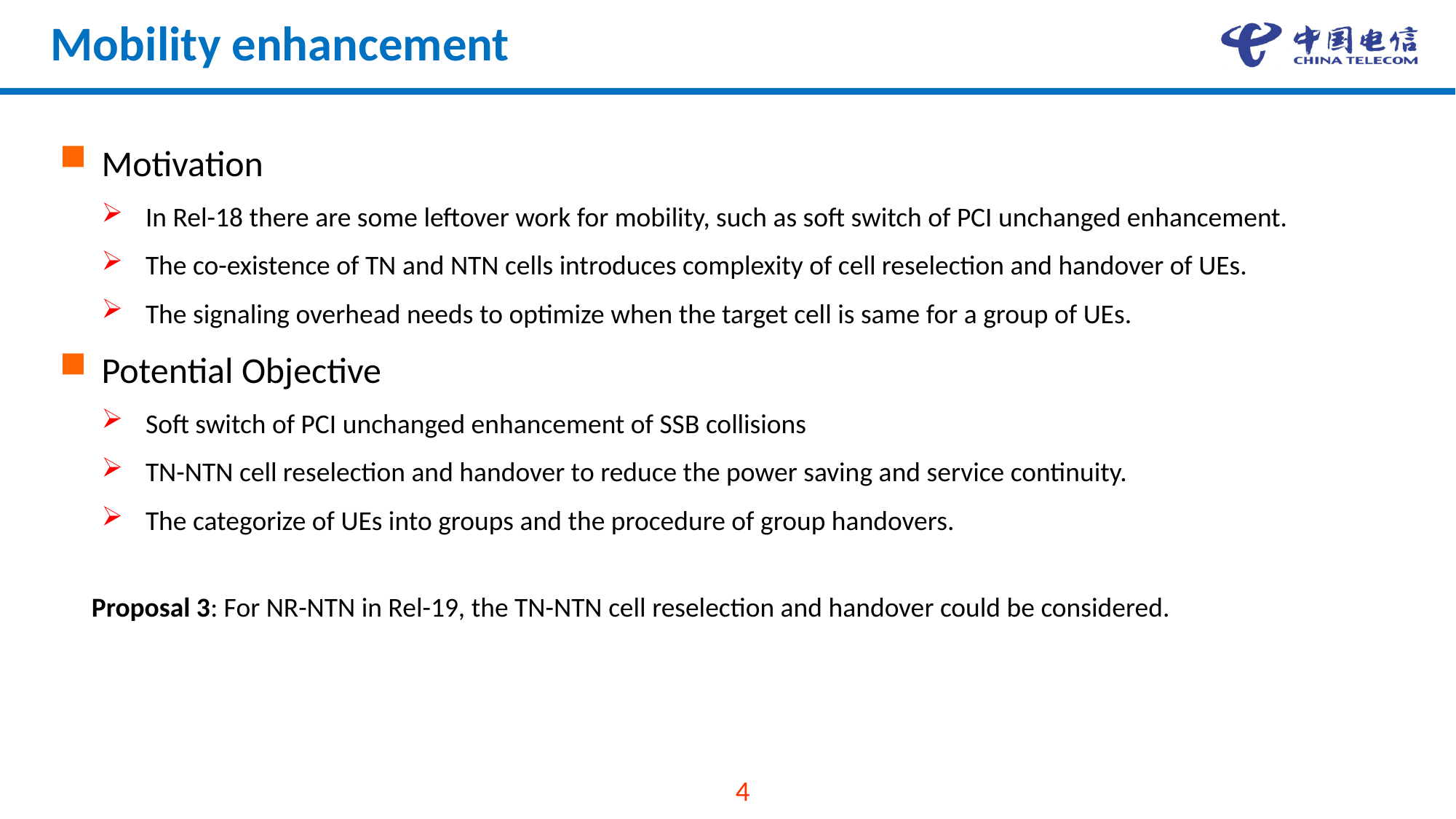

# Mobility enhancement
Motivation
In Rel-18 there are some leftover work for mobility, such as soft switch of PCI unchanged enhancement.
The co-existence of TN and NTN cells introduces complexity of cell reselection and handover of UEs.
The signaling overhead needs to optimize when the target cell is same for a group of UEs.
Potential Objective
Soft switch of PCI unchanged enhancement of SSB collisions
TN-NTN cell reselection and handover to reduce the power saving and service continuity.
The categorize of UEs into groups and the procedure of group handovers.
Proposal 3: For NR-NTN in Rel-19, the TN-NTN cell reselection and handover could be considered.
4